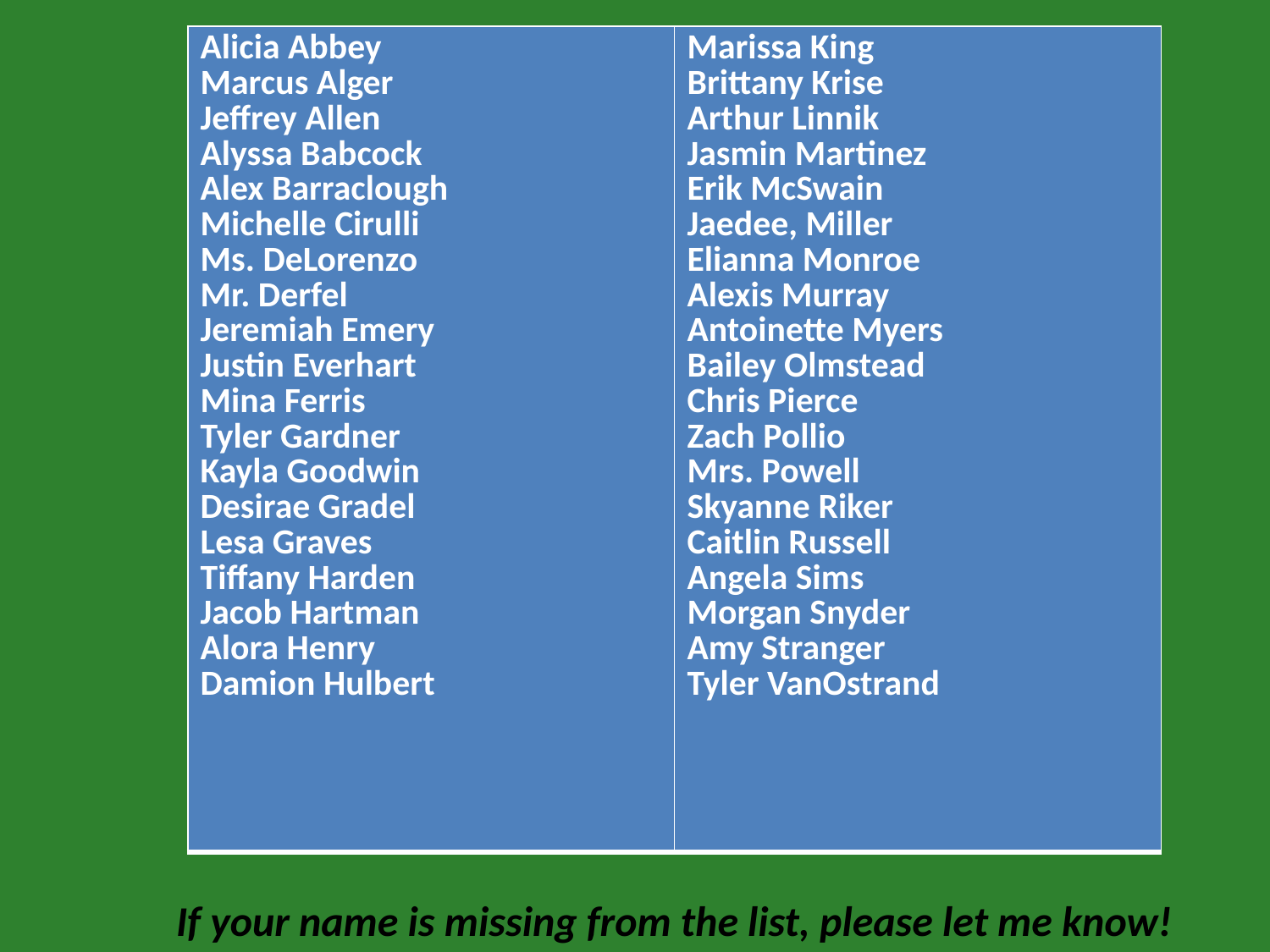

| Alicia Abbey Marcus Alger Jeffrey Allen Alyssa Babcock Alex Barraclough Michelle Cirulli Ms. DeLorenzo Mr. Derfel Jeremiah Emery Justin Everhart Mina Ferris Tyler Gardner Kayla Goodwin Desirae Gradel Lesa Graves Tiffany Harden Jacob Hartman Alora Henry Damion Hulbert | Marissa King Brittany Krise Arthur Linnik Jasmin Martinez Erik McSwain Jaedee, Miller Elianna Monroe Alexis Murray Antoinette Myers Bailey Olmstead Chris Pierce Zach Pollio Mrs. Powell Skyanne Riker Caitlin Russell Angela Sims Morgan Snyder Amy Stranger Tyler VanOstrand |
| --- | --- |
If your name is missing from the list, please let me know!